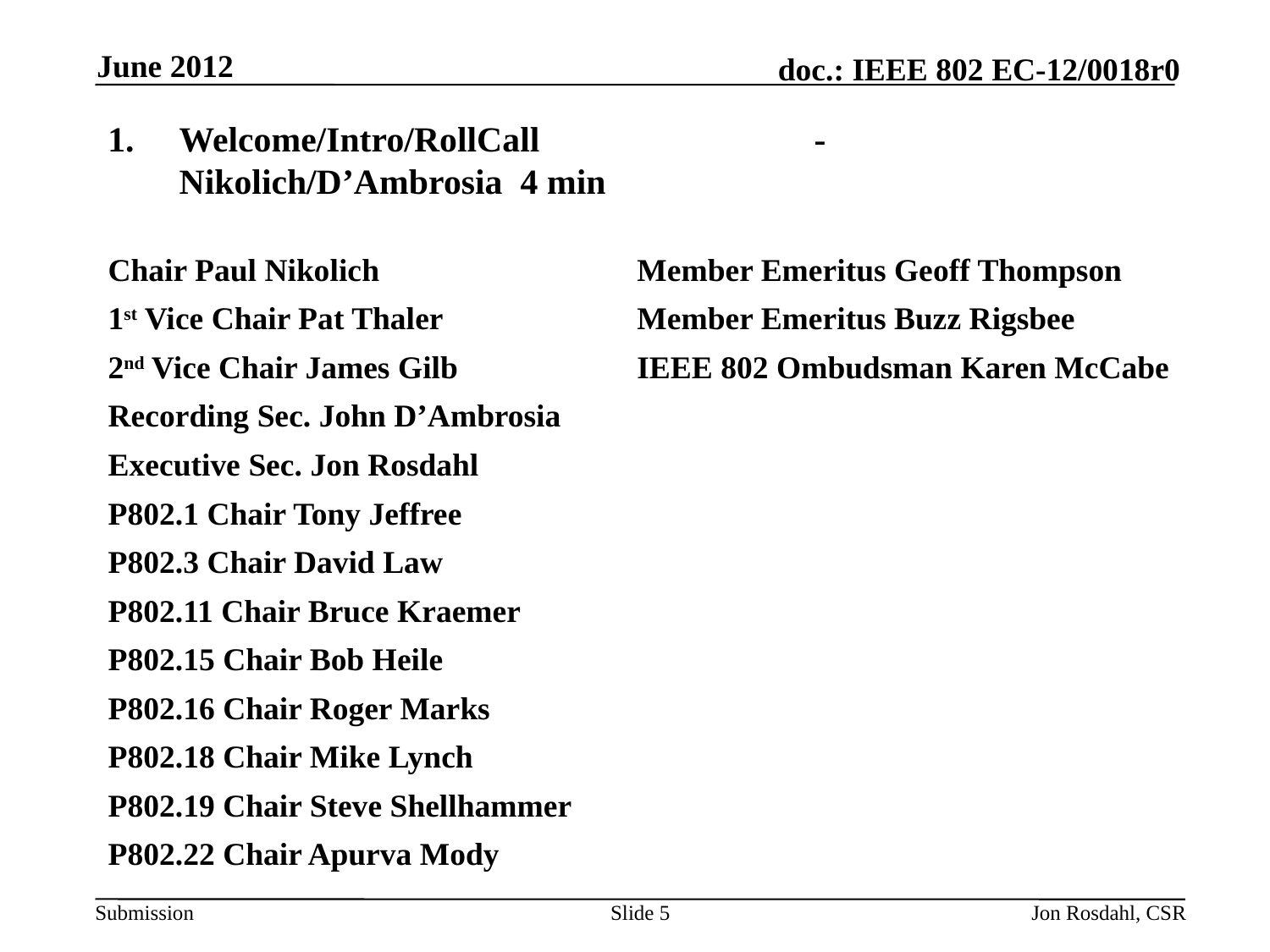

June 2012
# Welcome/Intro/RollCall		   	-  Nikolich/D’Ambrosia  4 min
Chair Paul Nikolich
1st Vice Chair Pat Thaler
2nd Vice Chair James Gilb
Recording Sec. John D’Ambrosia
Executive Sec. Jon Rosdahl
P802.1 Chair Tony Jeffree
P802.3 Chair David Law
P802.11 Chair Bruce Kraemer
P802.15 Chair Bob Heile
P802.16 Chair Roger Marks
P802.18 Chair Mike Lynch
P802.19 Chair Steve Shellhammer
P802.22 Chair Apurva Mody

Member Emeritus Geoff Thompson
Member Emeritus Buzz Rigsbee
IEEE 802 Ombudsman Karen McCabe

Slide 5
Jon Rosdahl, CSR